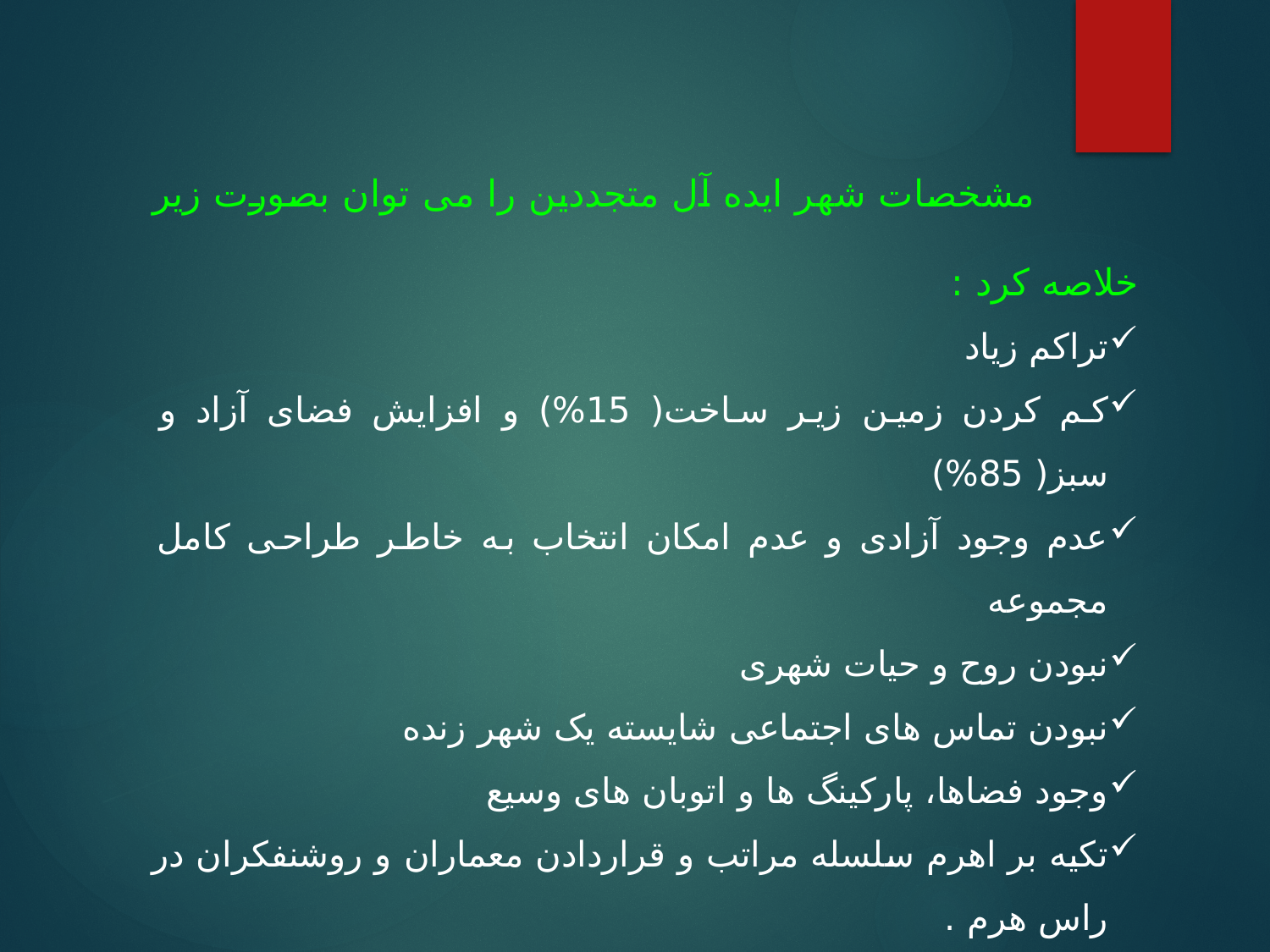

مشخصات شهر ایده آل متجددین را می توان بصورت زیر خلاصه کرد :
تراکم زیاد
کم کردن زمین زیر ساخت( 15%) و افزایش فضای آزاد و سبز( 85%)
عدم وجود آزادی و عدم امکان انتخاب به خاطر طراحی کامل مجموعه
نبودن روح و حیات شهری
نبودن تماس های اجتماعی شایسته یک شهر زنده
وجود فضاها، پارکینگ ها و اتوبان های وسیع
تکیه بر اهرم سلسله مراتب و قراردادن معماران و روشنفکران در راس هرم .
ایده های فرد شهری و ضد تمدن شهری و توجه زیاد به مکانیزاسیون و اتوماسیون.